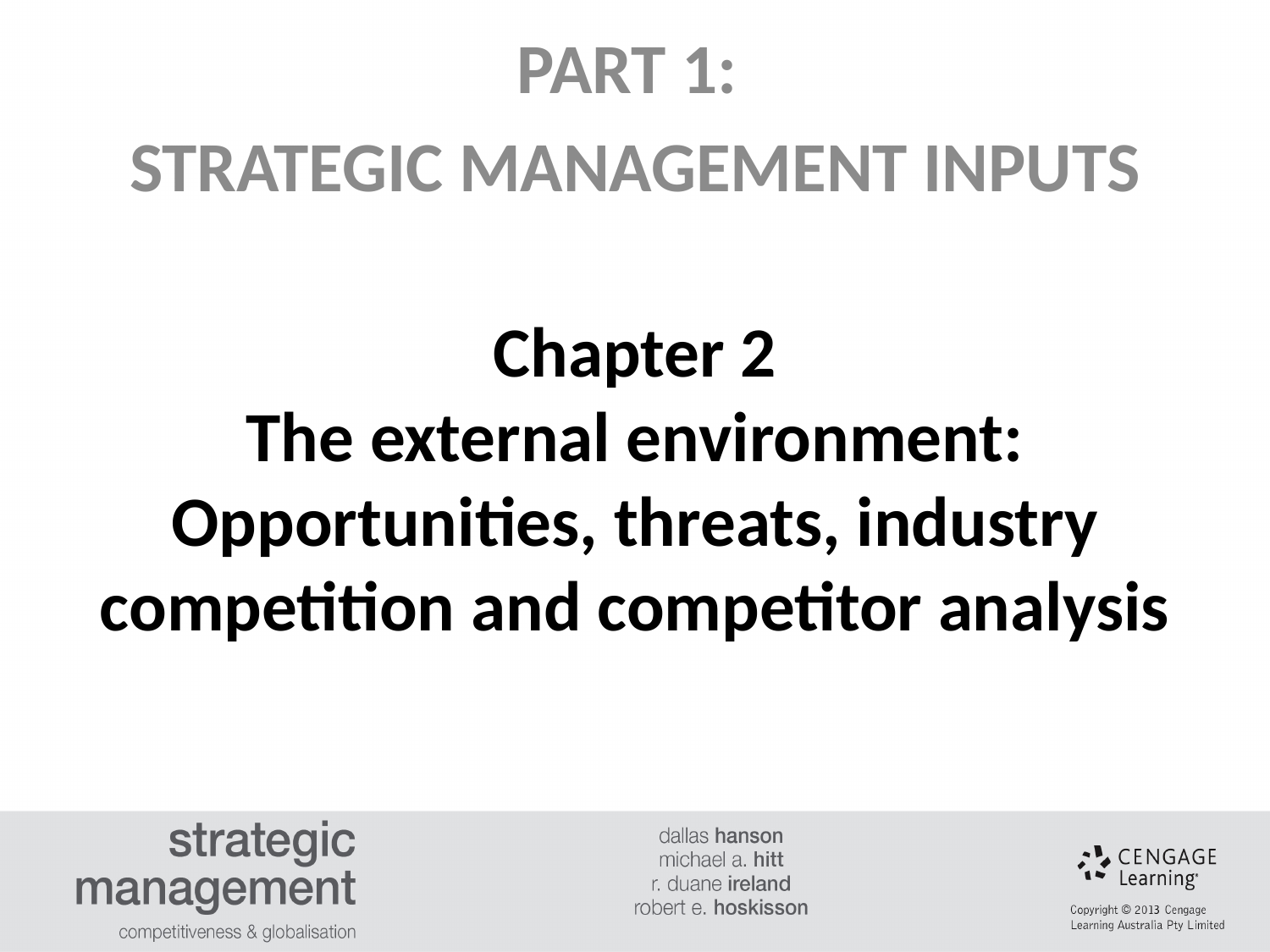

PART 1:
STRATEGIC MANAGEMENT INPUTS
# Chapter 2 The external environment: Opportunities, threats, industry competition and competitor analysis